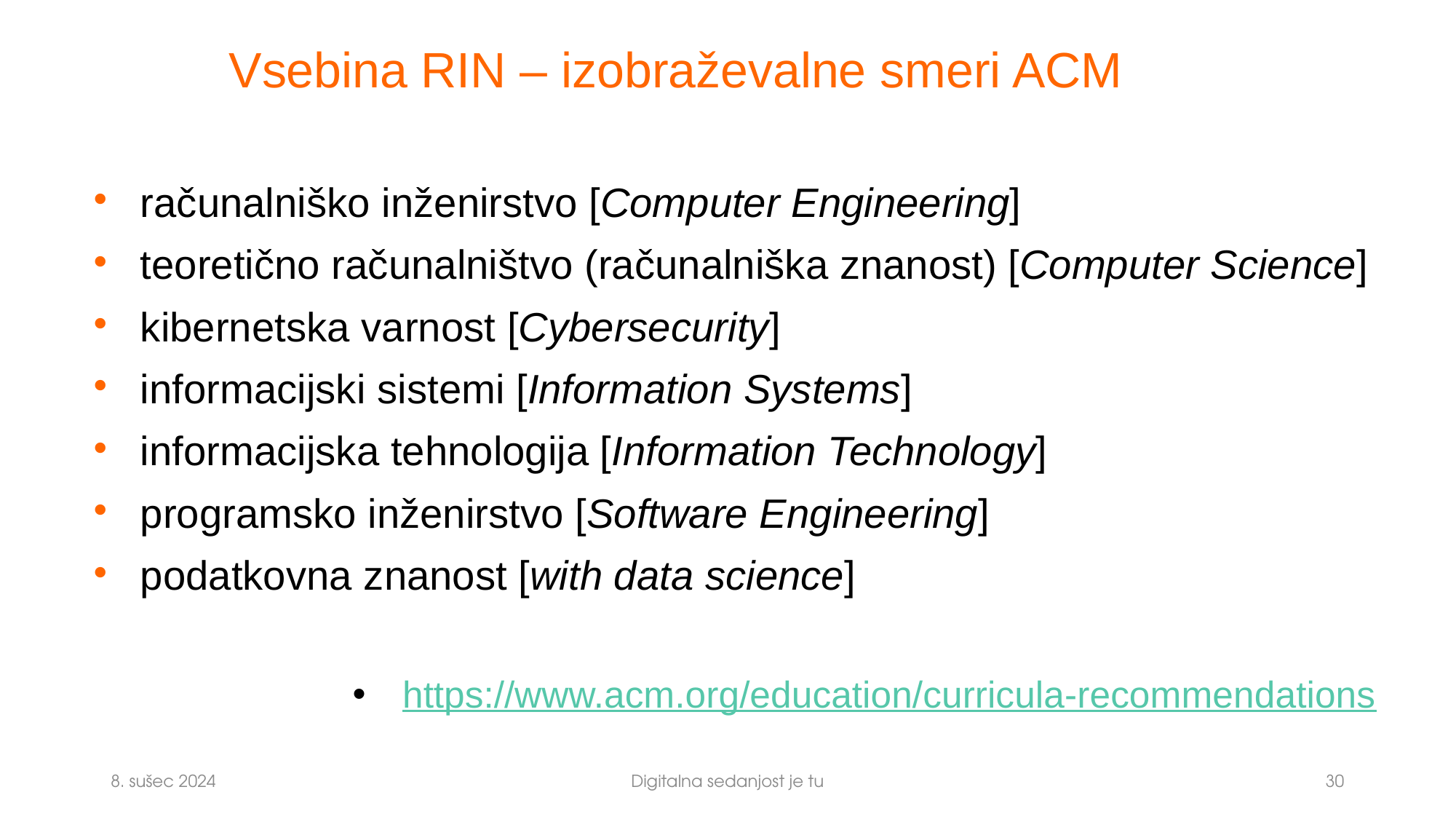

# Vsebina RIN – izobraževalne smeri ACM
računalniško inženirstvo [Computer Engineering]
teoretično računalništvo (računalniška znanost) [Computer Science]
kibernetska varnost [Cybersecurity]
informacijski sistemi [Information Systems]
informacijska tehnologija [Information Technology]
programsko inženirstvo [Software Engineering]
podatkovna znanost [with data science]

https://www.acm.org/education/curricula-recommendations

8. sušec 2024
Digitalna sedanjost je tu
30